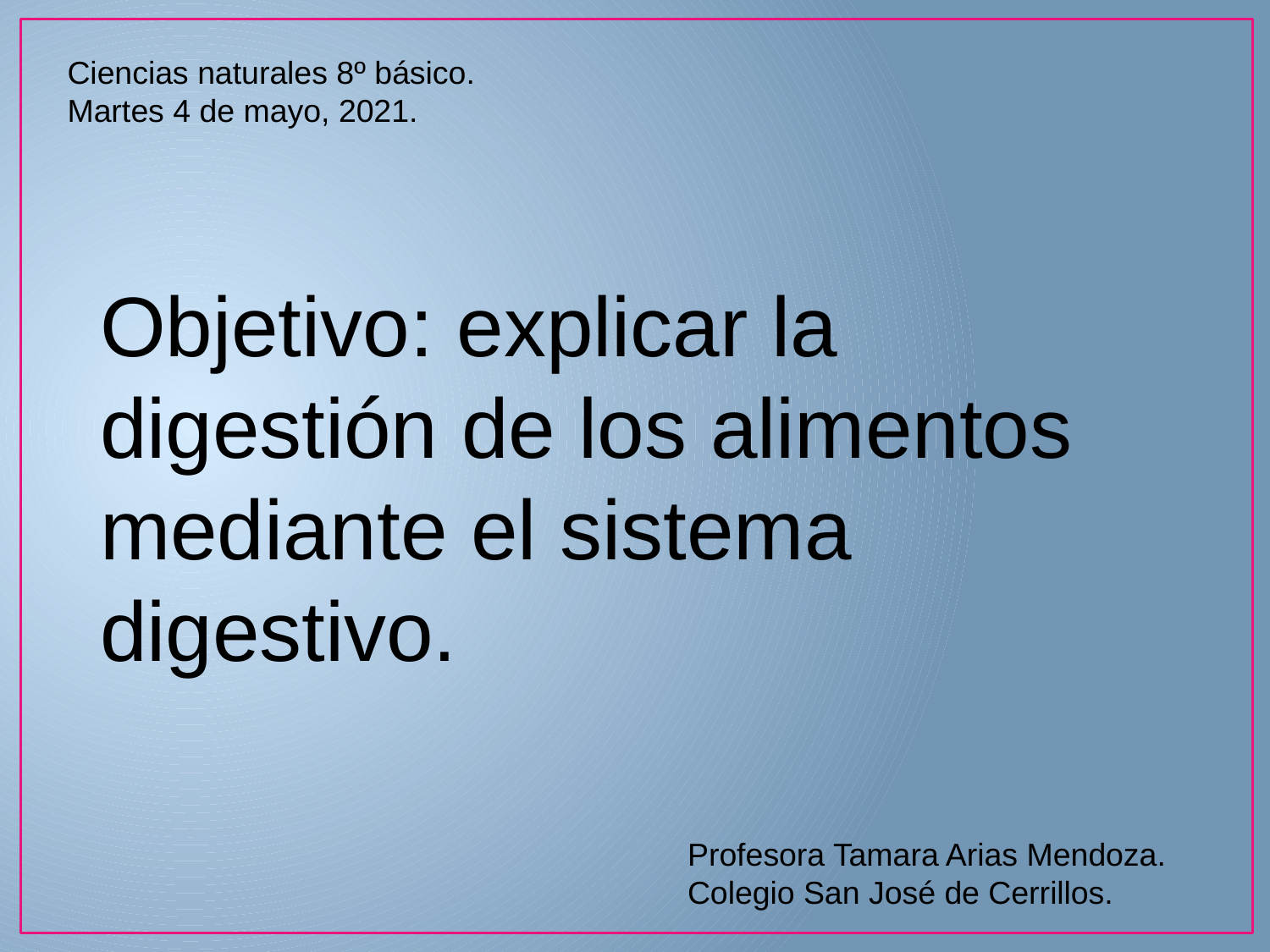

Ciencias naturales 8º básico.
Martes 4 de mayo, 2021.
Objetivo: explicar la digestión de los alimentos mediante el sistema digestivo.
Profesora Tamara Arias Mendoza.
Colegio San José de Cerrillos.